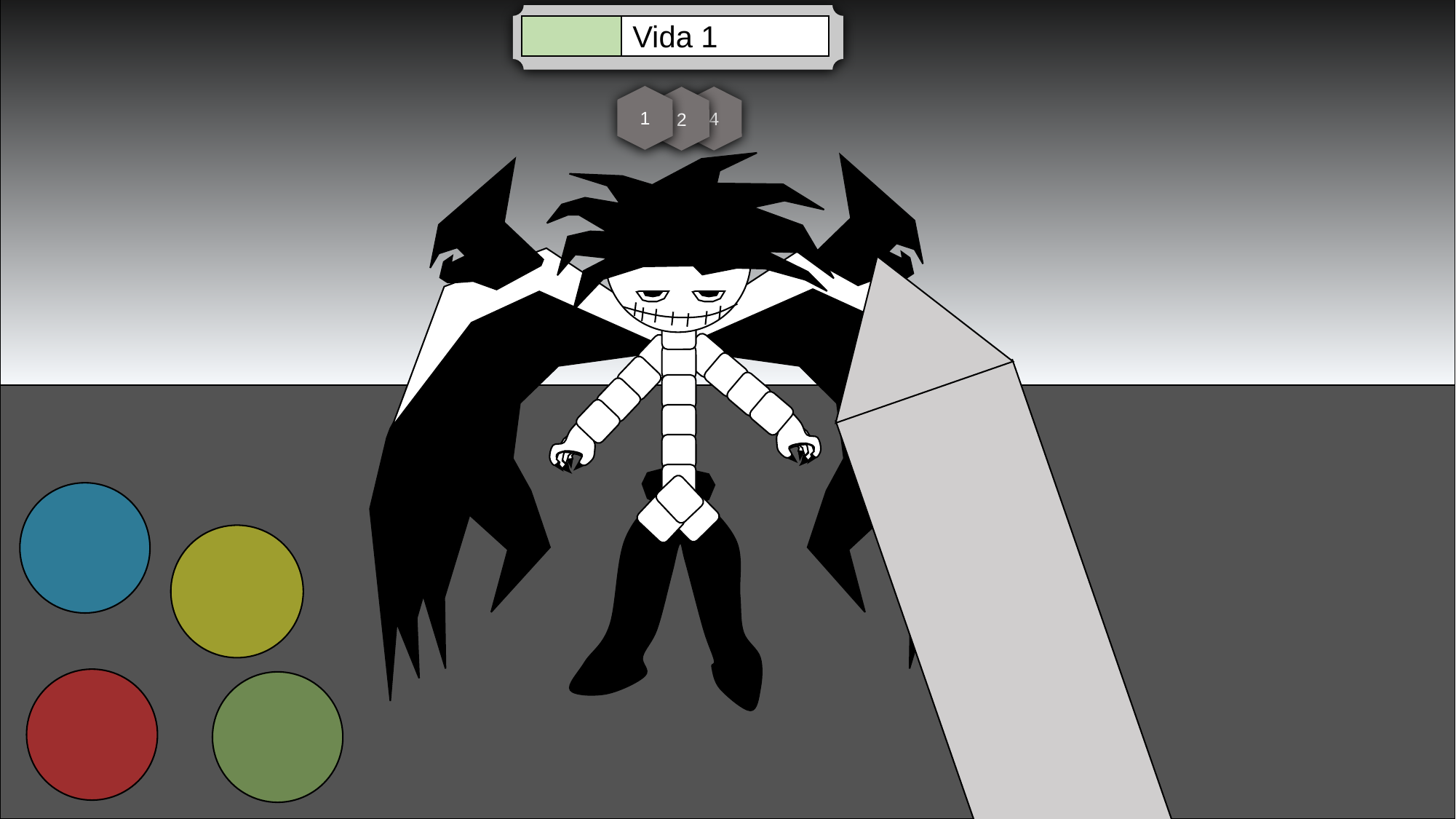

3

Vida 1
1
4
2

1